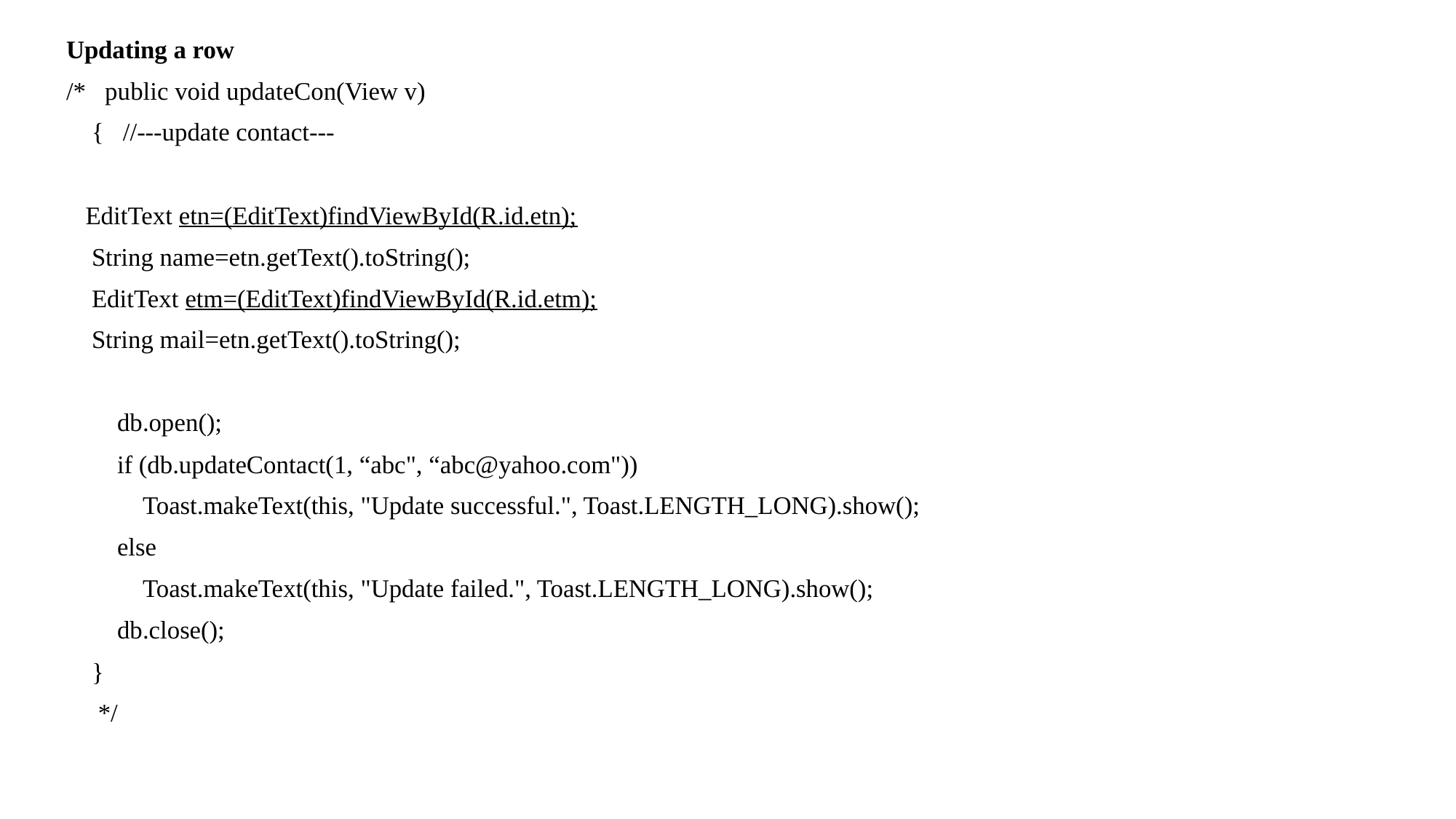

Updating a row
/*   public void updateCon(View v)
    {   //---update contact---

   EditText etn=(EditText)findViewById(R.id.etn);
    String name=etn.getText().toString();
    EditText etm=(EditText)findViewById(R.id.etm);
    String mail=etn.getText().toString();

        db.open();
        if (db.updateContact(1, “abc", “abc@yahoo.com"))
            Toast.makeText(this, "Update successful.", Toast.LENGTH_LONG).show();
        else
            Toast.makeText(this, "Update failed.", Toast.LENGTH_LONG).show();
        db.close();
    }
     */